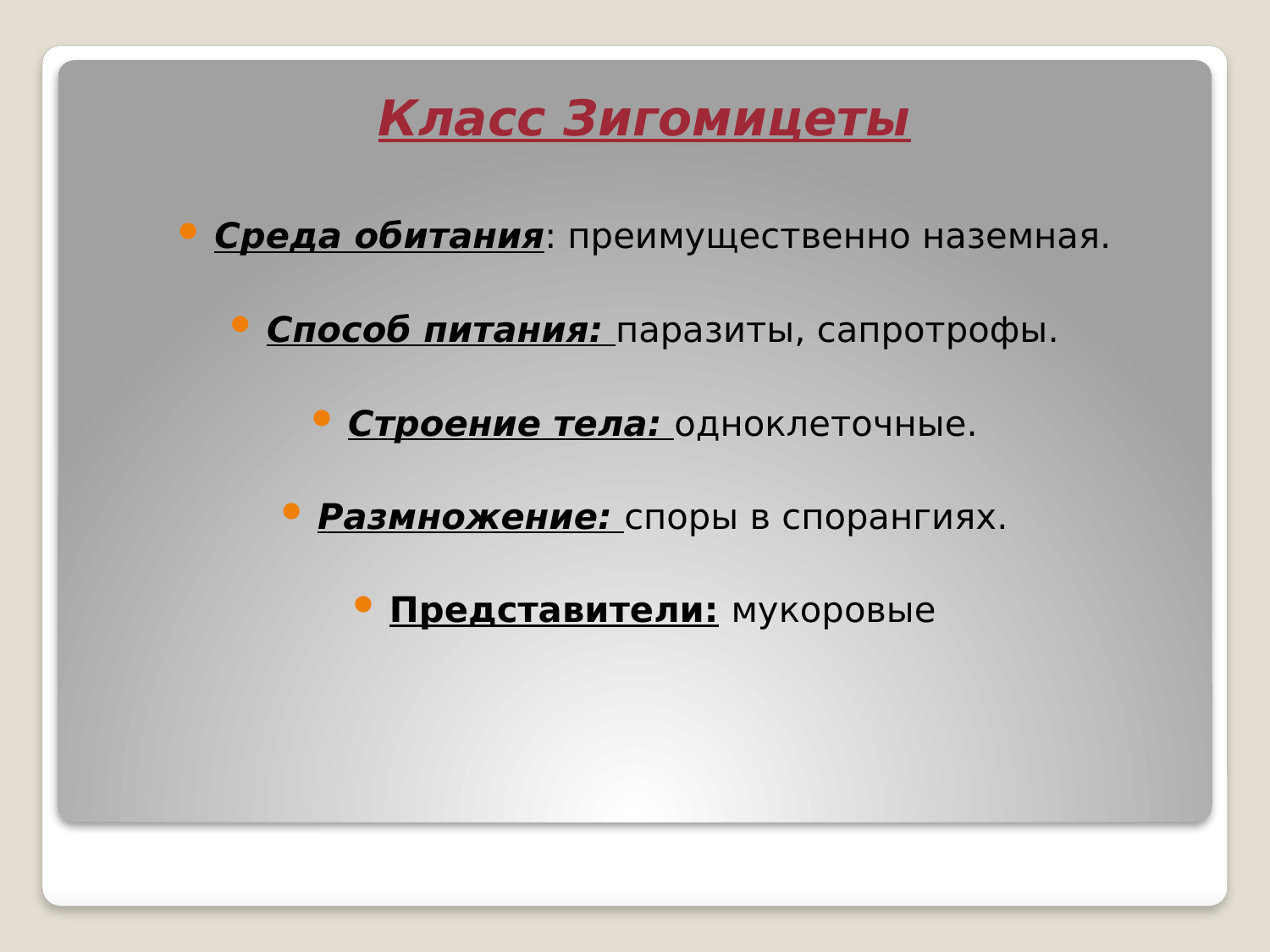

Класс Зигомицеты

Среда обитания: преимущественно наземная.

Способ питания: паразиты, сапротрофы.

Строение тела: одноклеточные.

Размножение: споры в спорангиях.

Представители: мукоровые

#